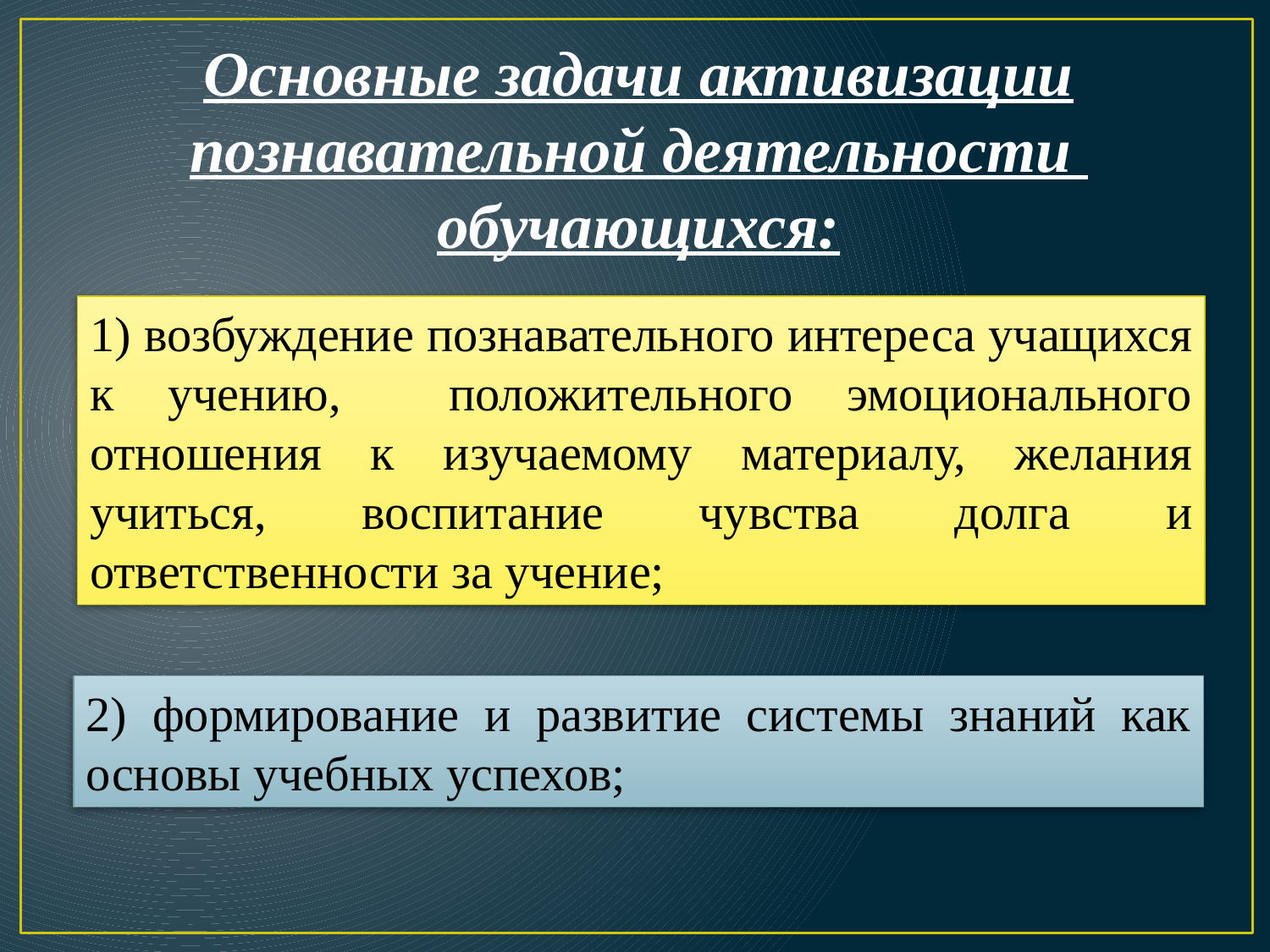

Основные задачи активизации познавательной деятельности  обучающихся:
1) возбуждение познавательного интереса учащихся к учению,  положительного эмоционального отношения к изучаемому материалу, желания учиться, воспитание чувства долга и ответственности за учение;
2) формирование и развитие системы знаний как основы учебных успехов;